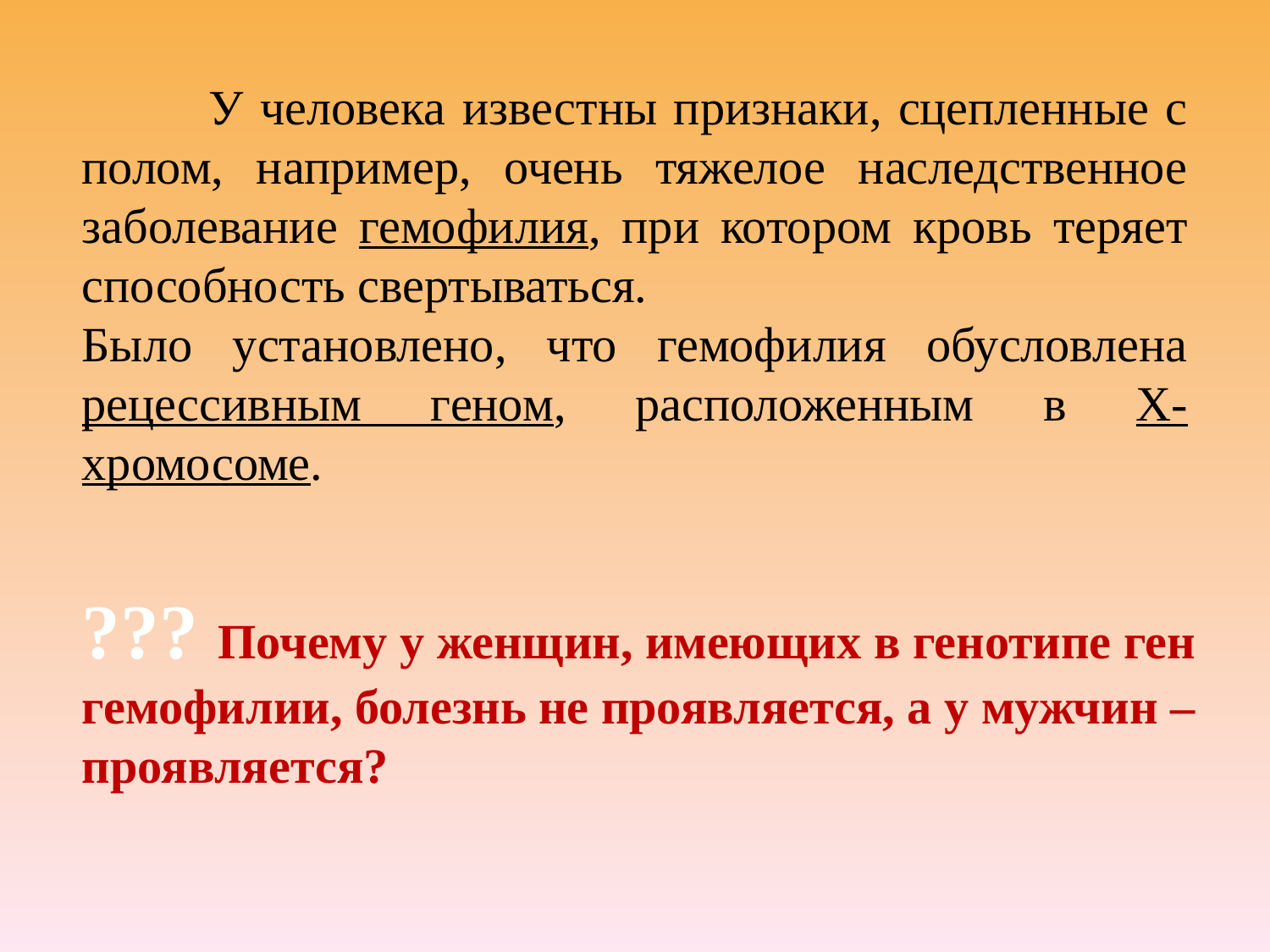

У человека известны признаки, сцепленные с полом, например, очень тяжелое наследственное заболевание гемофилия, при котором кровь теряет способность свертываться.
Было установлено, что гемофилия обусловлена рецессивным геном, расположенным в Х-хромосоме.
??? Почему у женщин, имеющих в генотипе ген гемофилии, болезнь не проявляется, а у мужчин – проявляется?